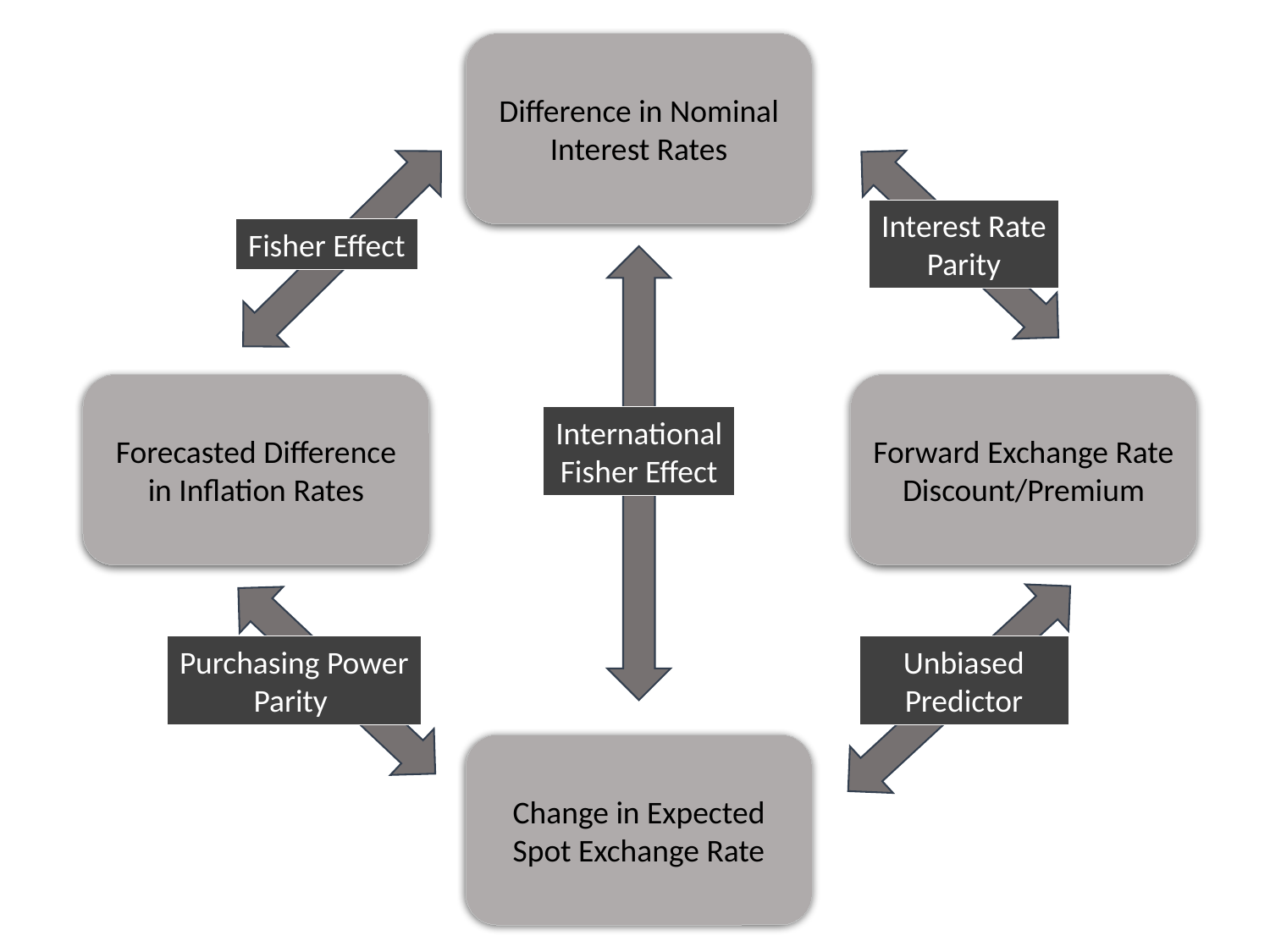

Difference in Nominal Interest Rates
Interest Rate
Parity

Fisher Effect
Forecasted Difference in Inflation Rates
Forward Exchange Rate Discount/Premium
International
Fisher Effect

Purchasing Power
Parity
Unbiased
Predictor

Change in Expected Spot Exchange Rate